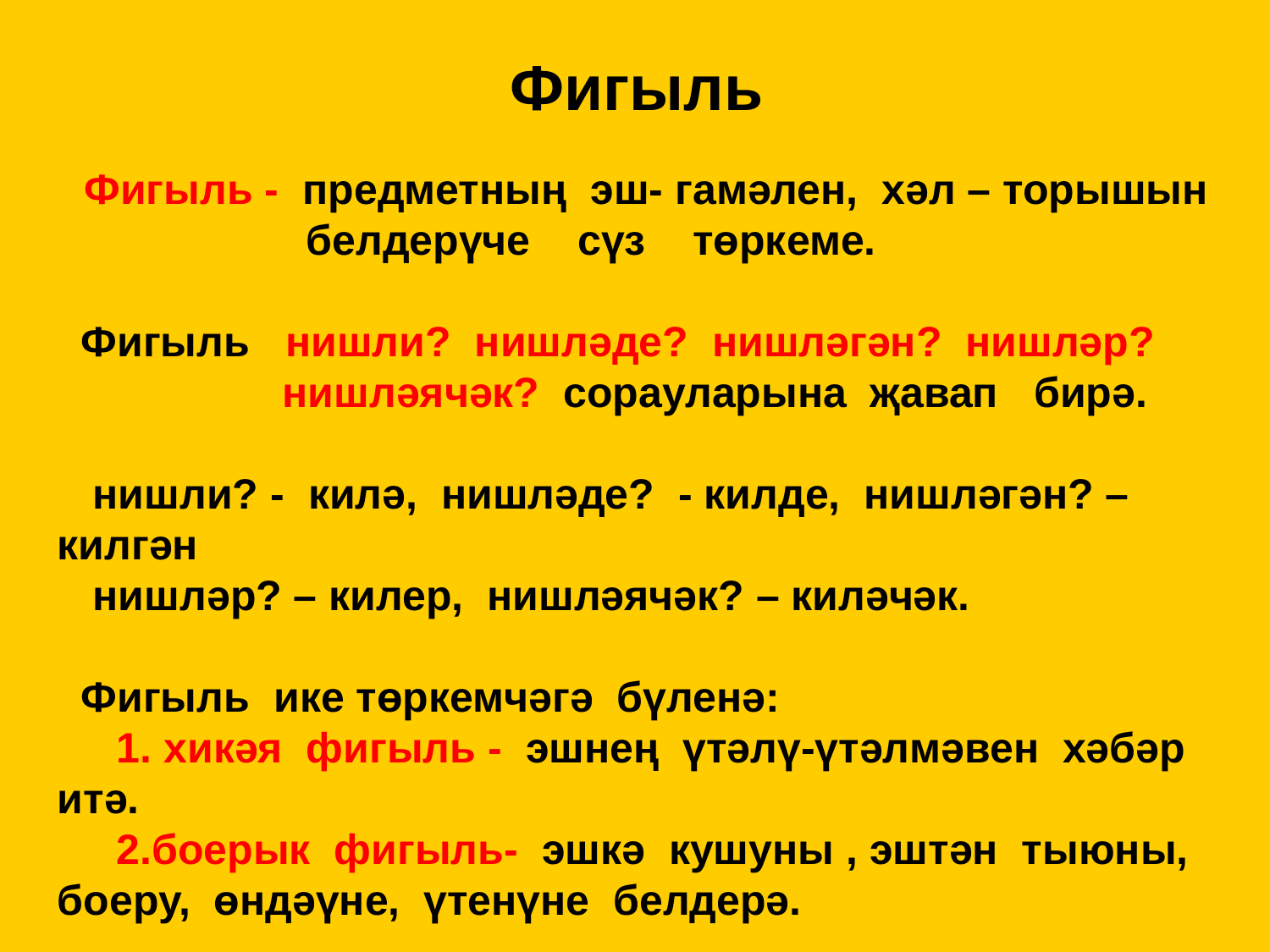

# Фигыль
   Фигыль -  предметның  эш- гамәлен,  хәл – торышын
                     белдерүче    сүз    төркеме.

  Фигыль   нишли?  нишләде?  нишләгән?  нишләр?
                   нишләячәк?  сорауларына  җавап   бирә.

   нишли? -  килә,  нишләде?  - килде,  нишләгән? – килгән
   нишләр? – килер,  нишләячәк? – киләчәк.

  Фигыль  ике төркемчәгә  бүленә:
     1. хикәя  фигыль -  эшнең  үтәлү-үтәлмәвен  хәбәр  итә.
     2.боерык  фигыль-  эшкә  кушуны , эштән  тыюны, боеру,  өндәүне,  үтенүне  белдерә.